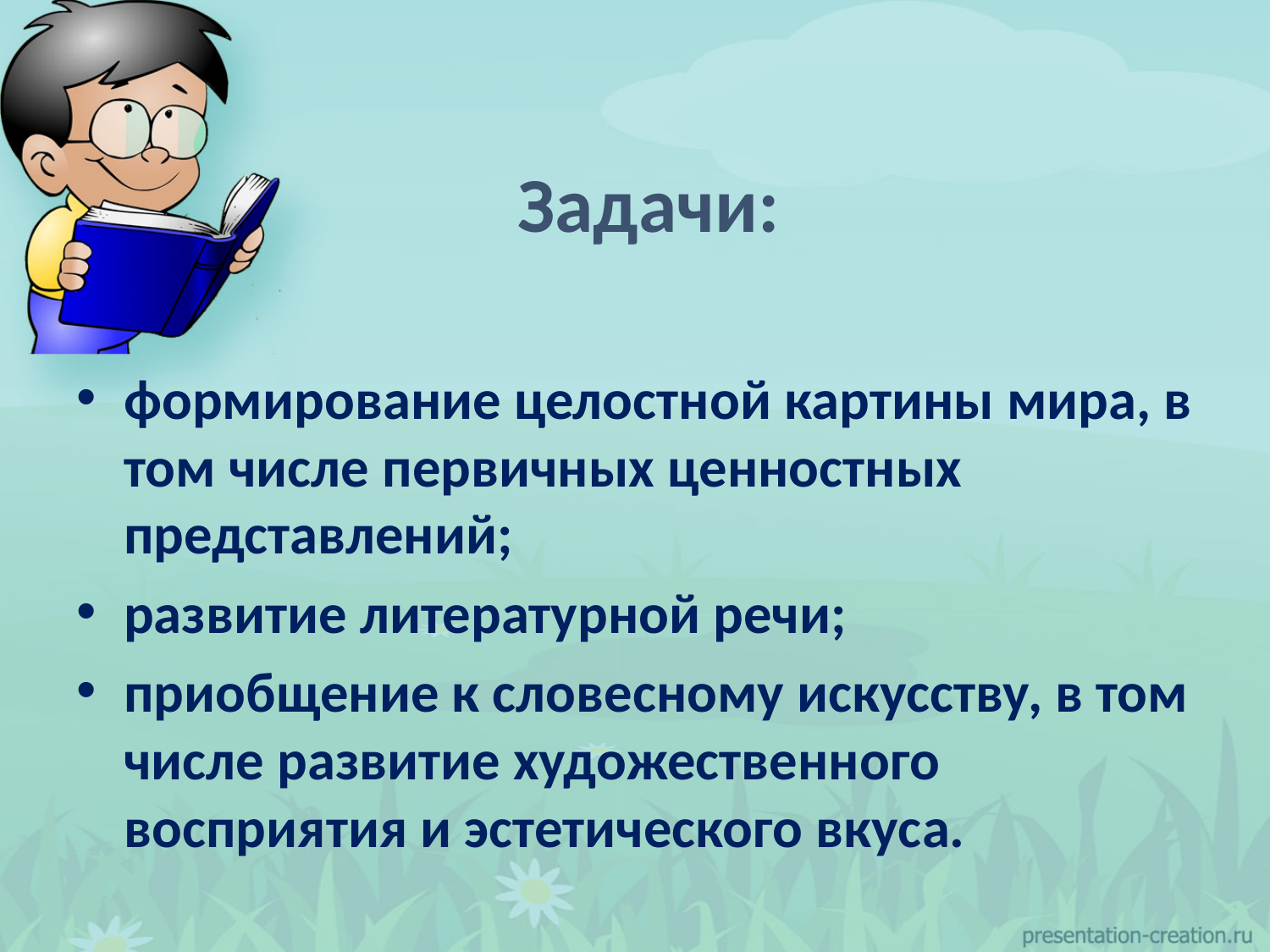

# Задачи:
формирование целостной картины мира, в том числе первичных ценностных представлений;
развитие литературной речи;
приобщение к словесному искусству, в том числе развитие художественного восприятия и эстетического вкуса.